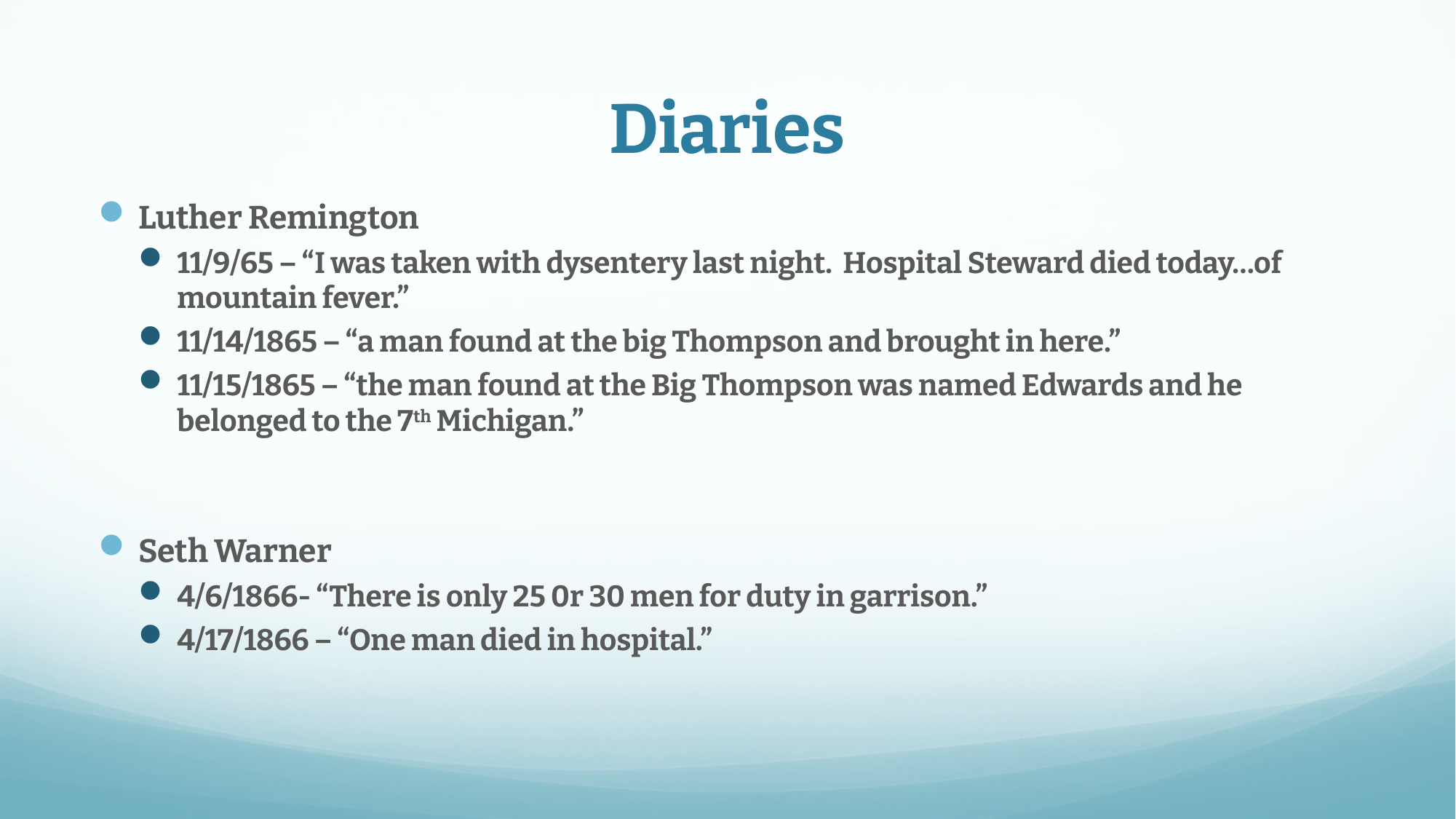

# Diaries
Luther Remington
11/9/65 – “I was taken with dysentery last night.  Hospital Steward died today…of mountain fever.”
11/14/1865 – “a man found at the big Thompson and brought in here.”
11/15/1865 – “the man found at the Big Thompson was named Edwards and he belonged to the 7th Michigan.”

Seth Warner
4/6/1866- “There is only 25 0r 30 men for duty in garrison.”
4/17/1866 – “One man died in hospital.”